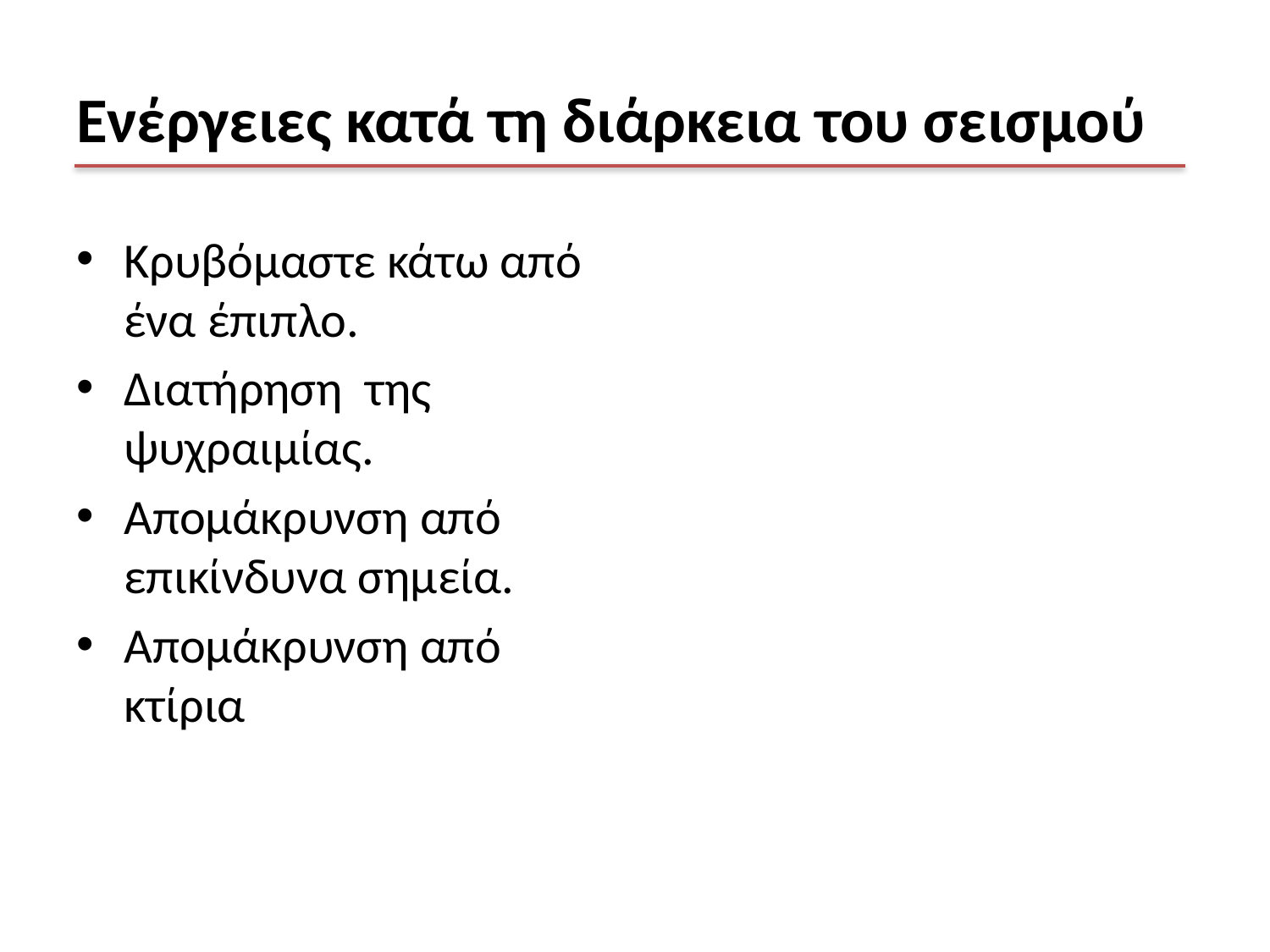

# Ενέργειες κατά τη διάρκεια του σεισμού
Κρυβόμαστε κάτω από  ένα έπιπλο.
Διατήρηση  της  ψυχραιμίας.
Απομάκρυνση από επικίνδυνα σημεία.
Απομάκρυνση από κτίρια